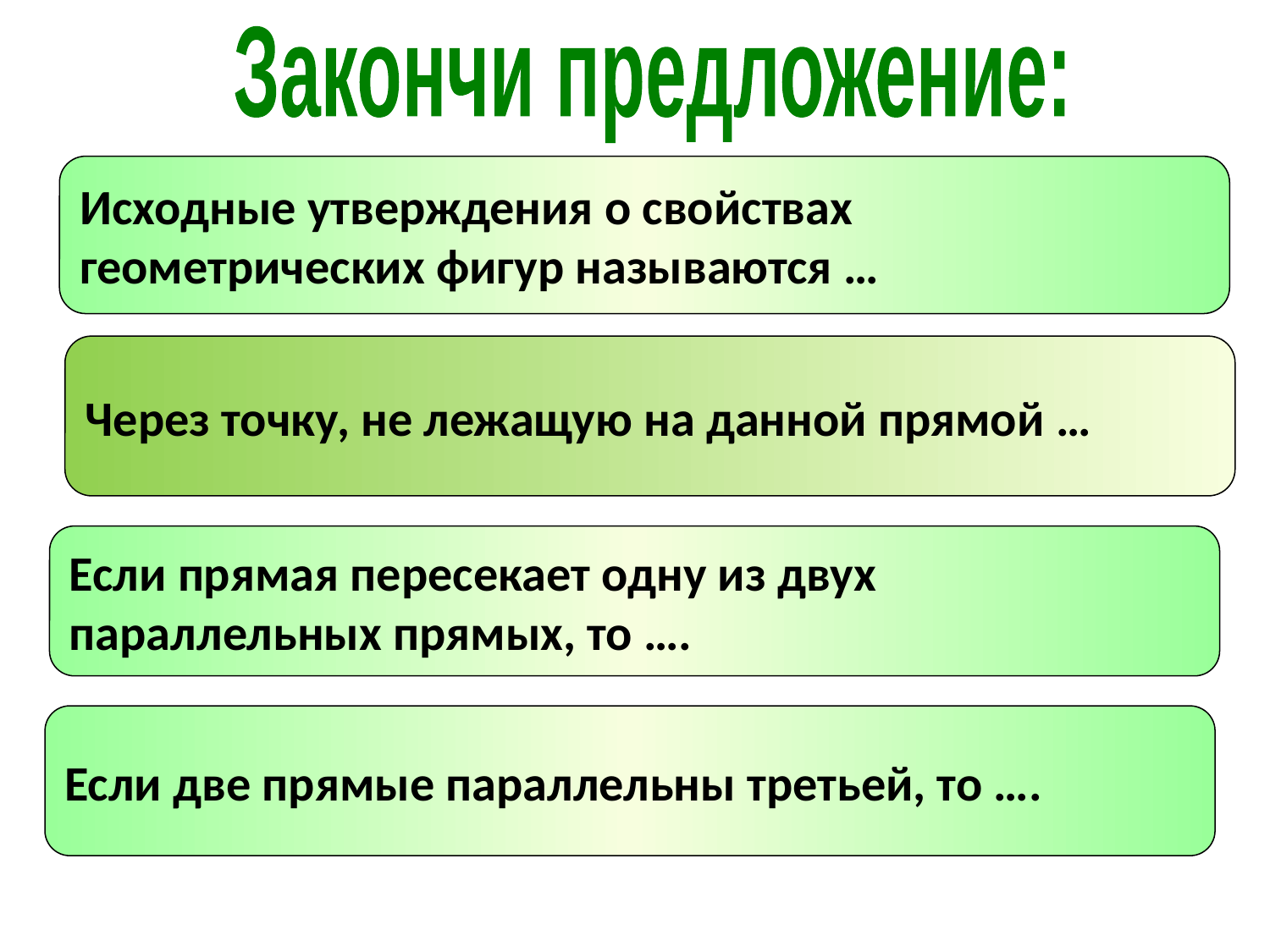

Закончи предложение:
Исходные утверждения о свойствах
геометрических фигур называются …
Через точку, не лежащую на данной прямой …
Если прямая пересекает одну из двух
параллельных прямых, то ….
Если две прямые параллельны третьей, то ….